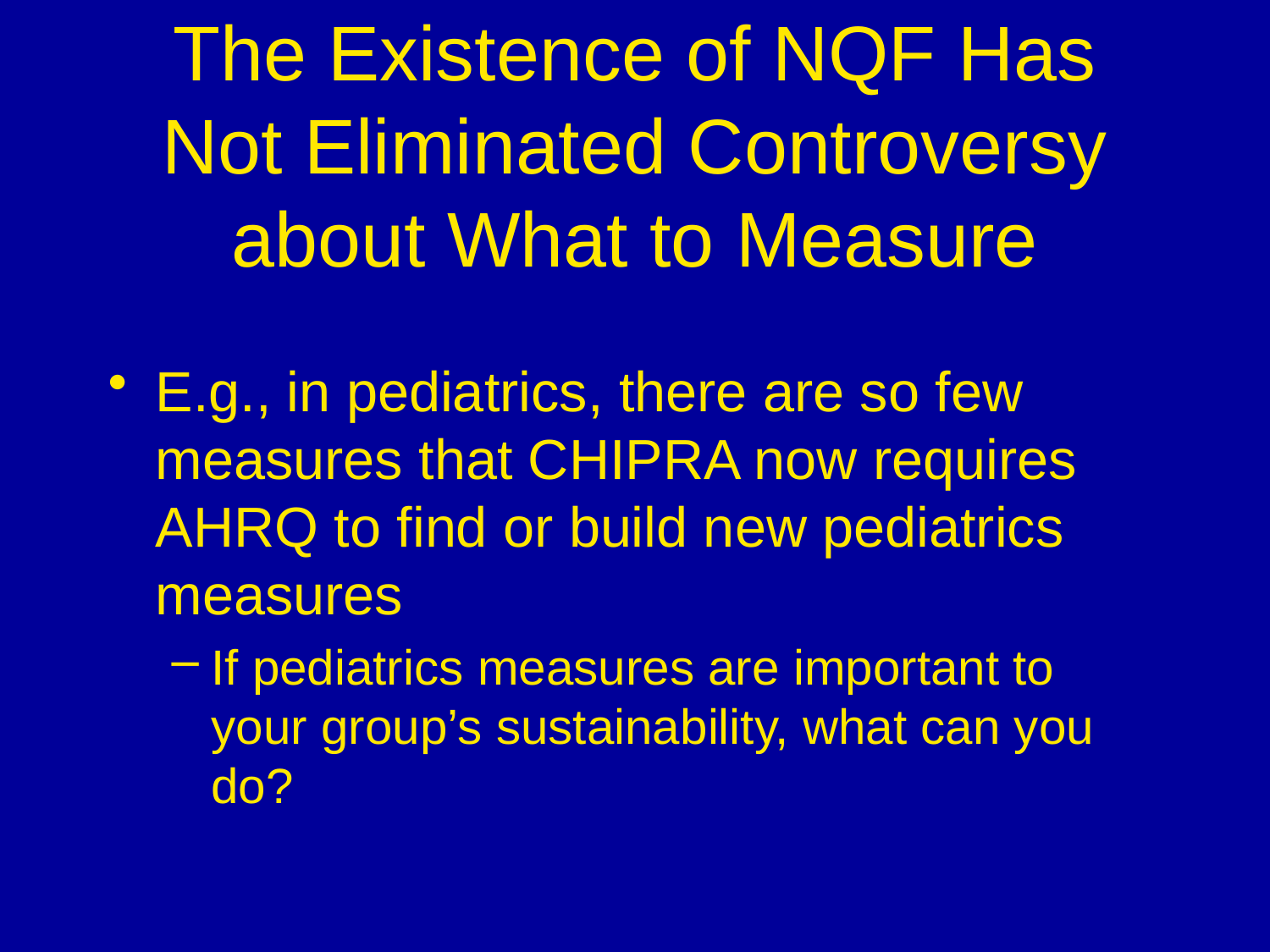

The Existence of NQF Has Not Eliminated Controversy about What to Measure
E.g., in pediatrics, there are so few measures that CHIPRA now requires AHRQ to find or build new pediatrics measures
If pediatrics measures are important to your group’s sustainability, what can you do?